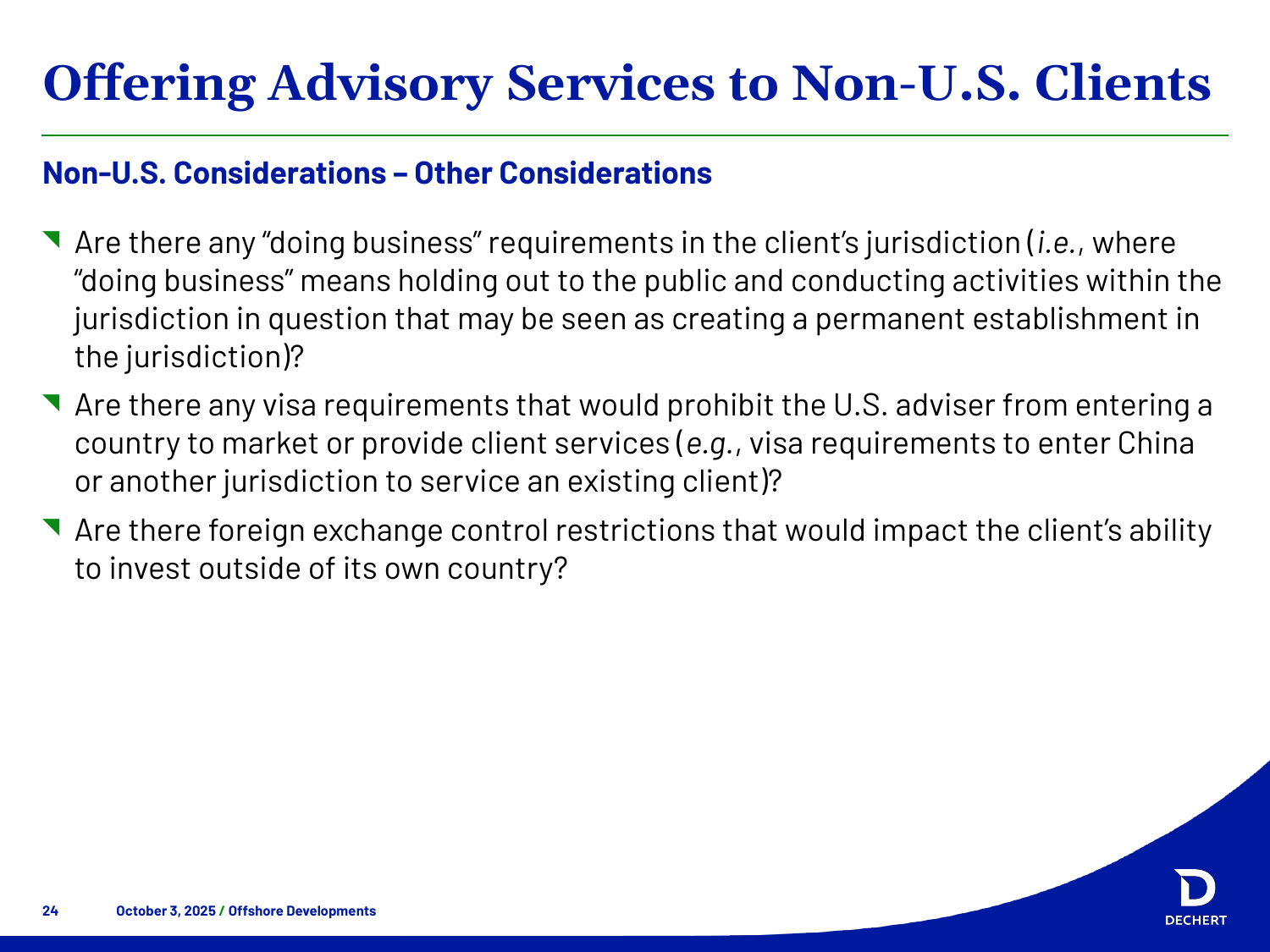

# Offering Advisory Services to Non-U.S. Clients
Non-U.S. Considerations – Other Considerations
Are there any “doing business” requirements in the client’s jurisdiction (i.e., where “doing business” means holding out to the public and conducting activities within the jurisdiction in question that may be seen as creating a permanent establishment in the jurisdiction)?
Are there any visa requirements that would prohibit the U.S. adviser from entering a country to market or provide client services (e.g., visa requirements to enter China or another jurisdiction to service an existing client)?
Are there foreign exchange control restrictions that would impact the client’s ability to invest outside of its own country?
24
24
October 3, 2025 / Offshore Developments